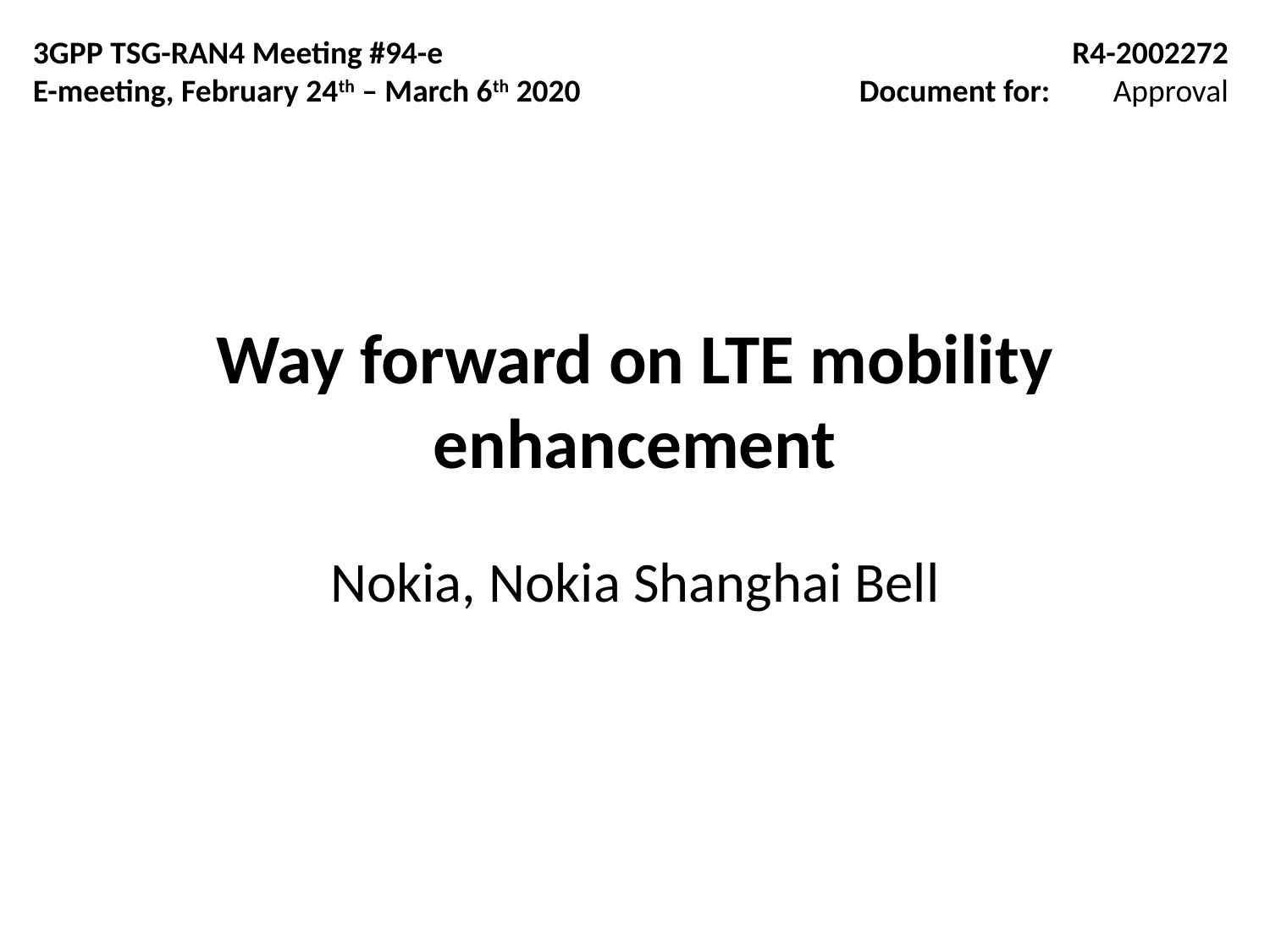

3GPP TSG-RAN4 Meeting #94-e
E-meeting, February 24th – March 6th 2020
R4-2002272
Document for:	Approval
# Way forward on LTE mobility enhancement
Nokia, Nokia Shanghai Bell